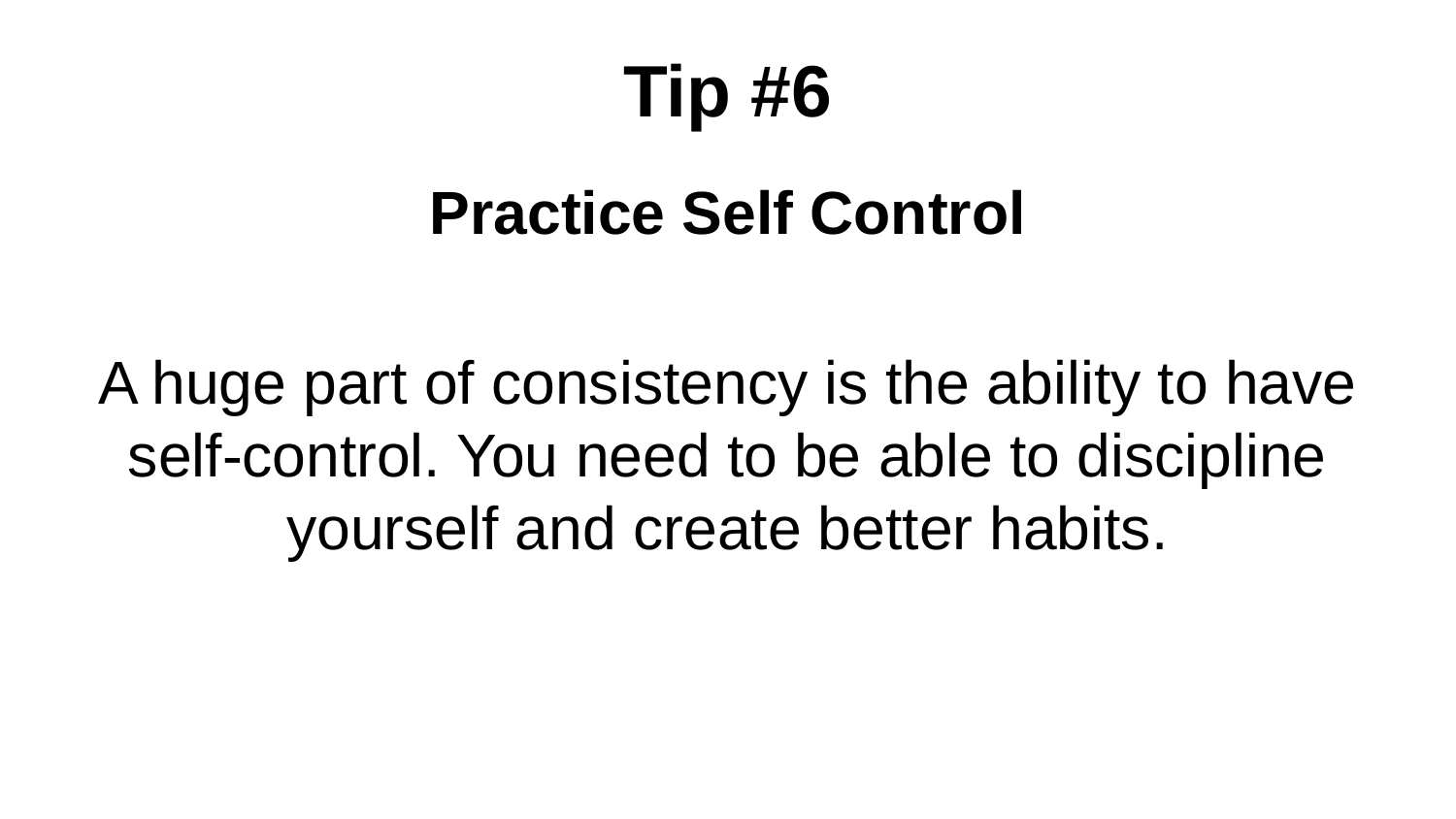

# Tip #6
Practice Self Control

A huge part of consistency is the ability to have self-control. You need to be able to discipline yourself and create better habits.